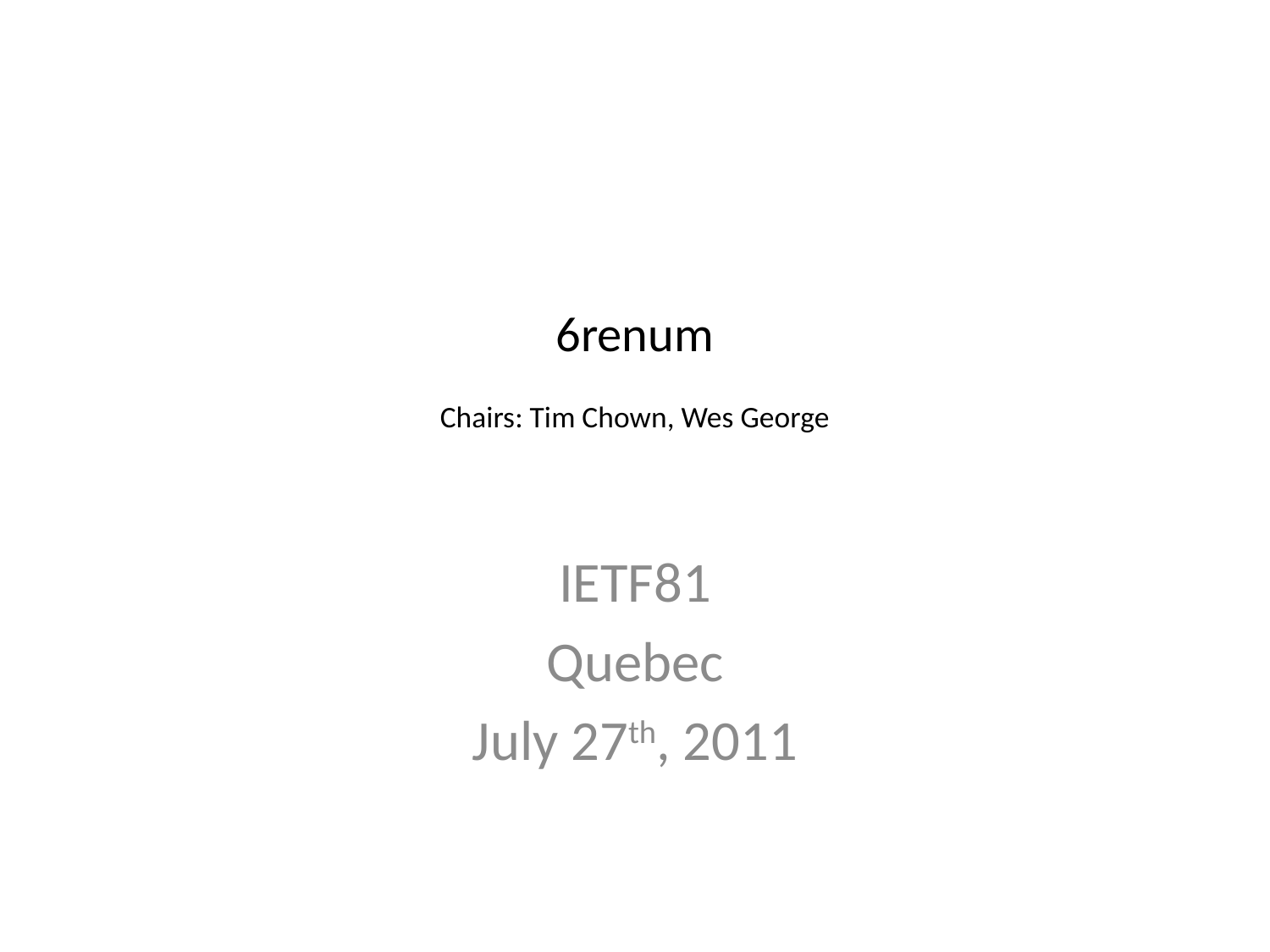

# 6renum Chairs: Tim Chown, Wes George
IETF81
Quebec
July 27th, 2011